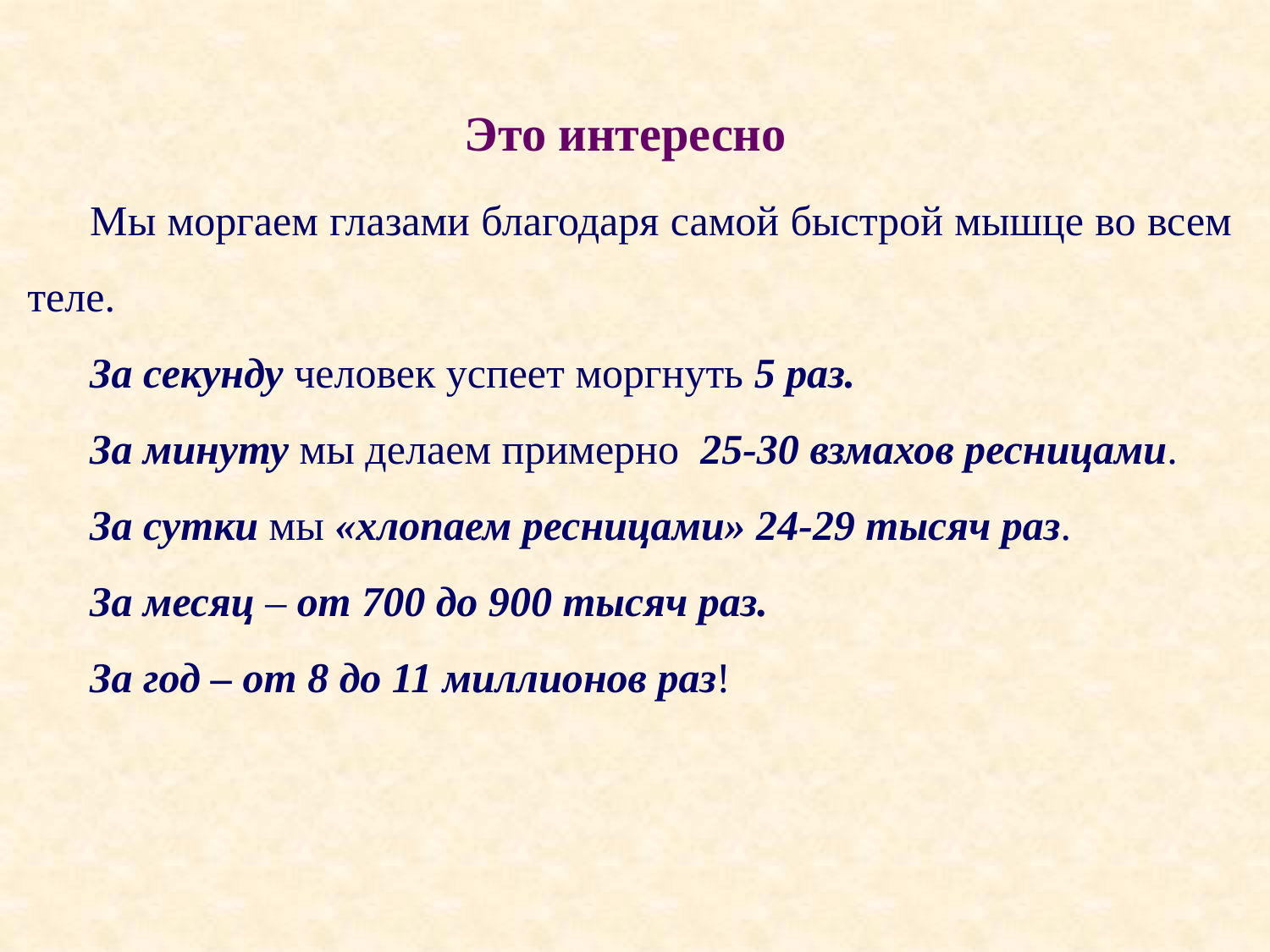

Это интересно
Мы моргаем глазами благодаря самой быстрой мышце во всем теле.
За секунду человек успеет моргнуть 5 раз.
За минуту мы делаем примерно  25-30 взмахов ресницами.
За сутки мы «хлопаем ресницами» 24-29 тысяч раз.
За месяц – от 700 до 900 тысяч раз.
За год – от 8 до 11 миллионов раз!